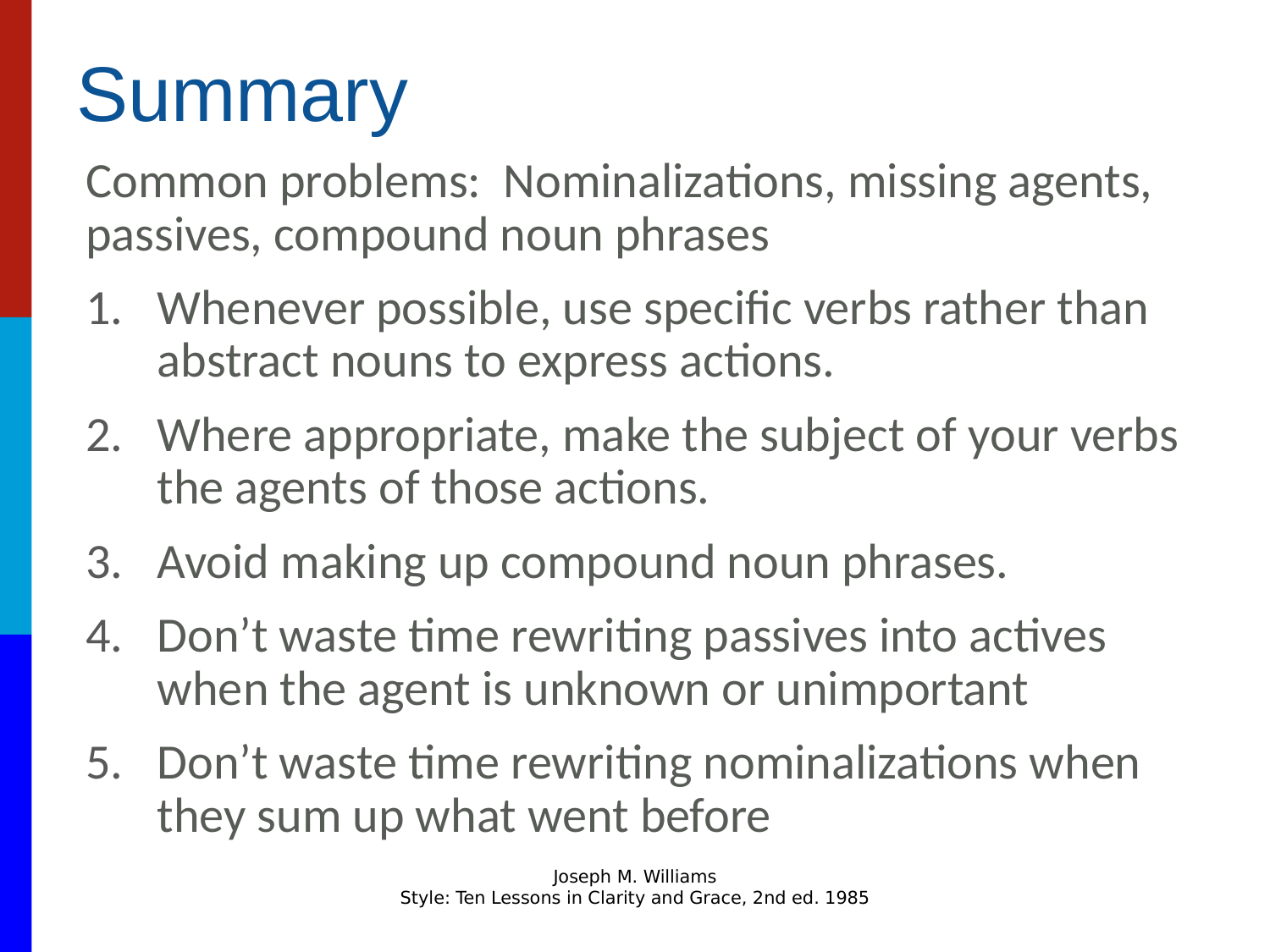

# Summary
Common problems:  Nominalizations, missing agents, passives, compound noun phrases
Whenever possible, use specific verbs rather than abstract nouns to express actions.
Where appropriate, make the subject of your verbs the agents of those actions.
Avoid making up compound noun phrases.
Don’t waste time rewriting passives into actives when the agent is unknown or unimportant
Don’t waste time rewriting nominalizations when they sum up what went before
Joseph M. Williams
Style: Ten Lessons in Clarity and Grace, 2nd ed. 1985